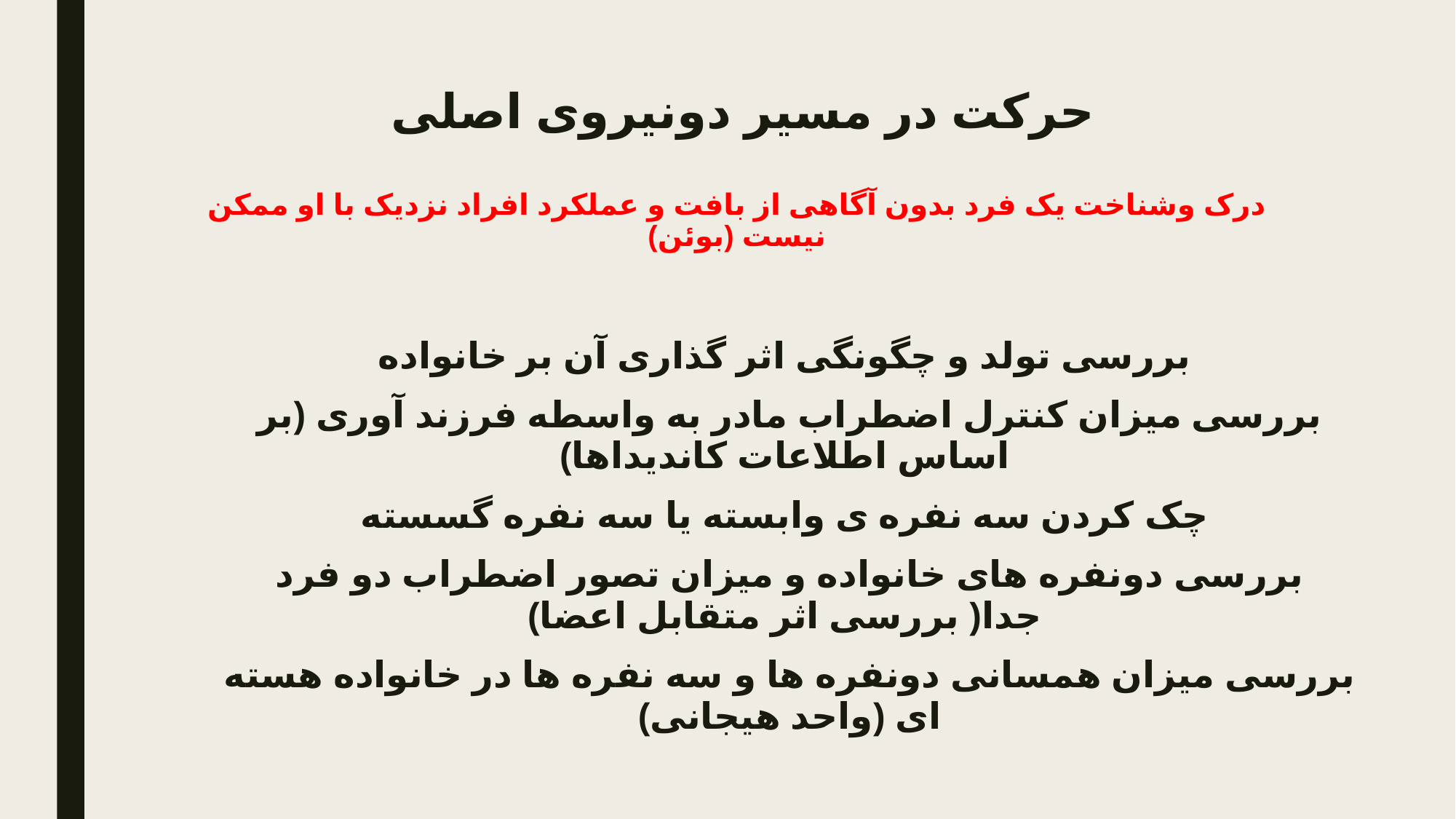

# حرکت در مسیر دونیروی اصلی درک وشناخت یک فرد بدون آگاهی از بافت و عملکرد افراد نزدیک با او ممکن نیست (بوئن)
بررسی تولد و چگونگی اثر گذاری آن بر خانواده
بررسی میزان کنترل اضطراب مادر به واسطه فرزند آوری (بر اساس اطلاعات کاندیداها)
چک کردن سه نفره ی وابسته یا سه نفره گسسته
بررسی دونفره های خانواده و میزان تصور اضطراب دو فرد جدا( بررسی اثر متقابل اعضا)
بررسی میزان همسانی دونفره ها و سه نفره ها در خانواده هسته ای (واحد هیجانی)